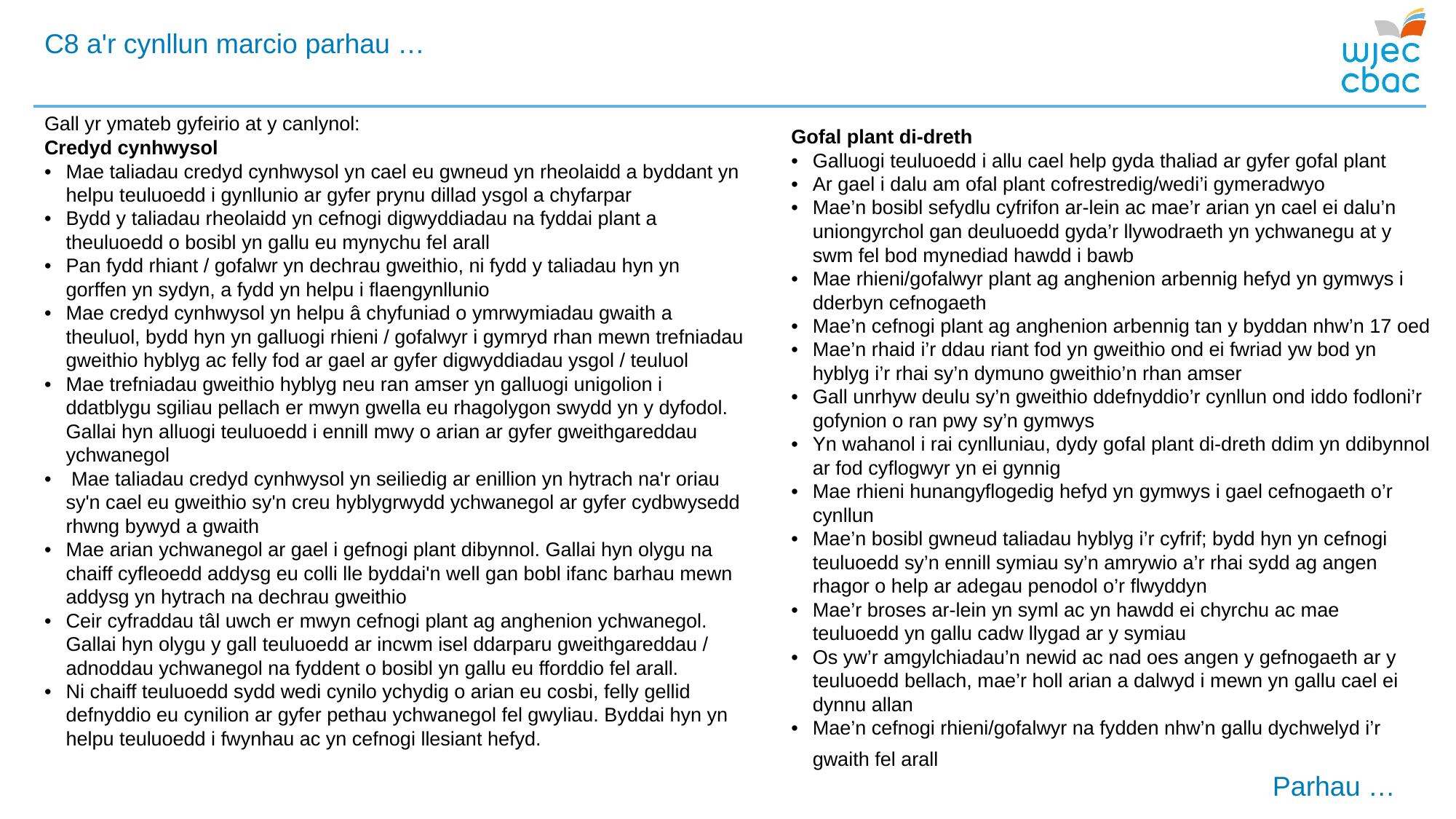

# C8 a'r cynllun marcio parhau …
Gall yr ymateb gyfeirio at y canlynol:
Credyd cynhwysol
•	Mae taliadau credyd cynhwysol yn cael eu gwneud yn rheolaidd a byddant yn helpu teuluoedd i gynllunio ar gyfer prynu dillad ysgol a chyfarpar
•	Bydd y taliadau rheolaidd yn cefnogi digwyddiadau na fyddai plant a theuluoedd o bosibl yn gallu eu mynychu fel arall
•	Pan fydd rhiant / gofalwr yn dechrau gweithio, ni fydd y taliadau hyn yn gorffen yn sydyn, a fydd yn helpu i flaengynllunio
•	Mae credyd cynhwysol yn helpu â chyfuniad o ymrwymiadau gwaith a theuluol, bydd hyn yn galluogi rhieni / gofalwyr i gymryd rhan mewn trefniadau gweithio hyblyg ac felly fod ar gael ar gyfer digwyddiadau ysgol / teuluol
•	Mae trefniadau gweithio hyblyg neu ran amser yn galluogi unigolion i ddatblygu sgiliau pellach er mwyn gwella eu rhagolygon swydd yn y dyfodol. Gallai hyn alluogi teuluoedd i ennill mwy o arian ar gyfer gweithgareddau ychwanegol
•	 Mae taliadau credyd cynhwysol yn seiliedig ar enillion yn hytrach na'r oriau sy'n cael eu gweithio sy'n creu hyblygrwydd ychwanegol ar gyfer cydbwysedd rhwng bywyd a gwaith
•	Mae arian ychwanegol ar gael i gefnogi plant dibynnol. Gallai hyn olygu na chaiff cyfleoedd addysg eu colli lle byddai'n well gan bobl ifanc barhau mewn addysg yn hytrach na dechrau gweithio
•	Ceir cyfraddau tâl uwch er mwyn cefnogi plant ag anghenion ychwanegol. Gallai hyn olygu y gall teuluoedd ar incwm isel ddarparu gweithgareddau / adnoddau ychwanegol na fyddent o bosibl yn gallu eu fforddio fel arall.
•	Ni chaiff teuluoedd sydd wedi cynilo ychydig o arian eu cosbi, felly gellid defnyddio eu cynilion ar gyfer pethau ychwanegol fel gwyliau. Byddai hyn yn helpu teuluoedd i fwynhau ac yn cefnogi llesiant hefyd.

Gofal plant di-dreth
•	Galluogi teuluoedd i allu cael help gyda thaliad ar gyfer gofal plant
•	Ar gael i dalu am ofal plant cofrestredig/wedi’i gymeradwyo
•	Mae’n bosibl sefydlu cyfrifon ar-lein ac mae’r arian yn cael ei dalu’n uniongyrchol gan deuluoedd gyda’r llywodraeth yn ychwanegu at y swm fel bod mynediad hawdd i bawb
•	Mae rhieni/gofalwyr plant ag anghenion arbennig hefyd yn gymwys i dderbyn cefnogaeth
•	Mae’n cefnogi plant ag anghenion arbennig tan y byddan nhw’n 17 oed
•	Mae’n rhaid i’r ddau riant fod yn gweithio ond ei fwriad yw bod yn hyblyg i’r rhai sy’n dymuno gweithio’n rhan amser
•	Gall unrhyw deulu sy’n gweithio ddefnyddio’r cynllun ond iddo fodloni’r gofynion o ran pwy sy’n gymwys
•	Yn wahanol i rai cynlluniau, dydy gofal plant di-dreth ddim yn ddibynnol ar fod cyflogwyr yn ei gynnig
•	Mae rhieni hunangyflogedig hefyd yn gymwys i gael cefnogaeth o’r cynllun
•	Mae’n bosibl gwneud taliadau hyblyg i’r cyfrif; bydd hyn yn cefnogi teuluoedd sy’n ennill symiau sy’n amrywio a’r rhai sydd ag angen rhagor o help ar adegau penodol o’r flwyddyn
•	Mae’r broses ar-lein yn syml ac yn hawdd ei chyrchu ac mae teuluoedd yn gallu cadw llygad ar y symiau
•	Os yw’r amgylchiadau’n newid ac nad oes angen y gefnogaeth ar y teuluoedd bellach, mae’r holl arian a dalwyd i mewn yn gallu cael ei dynnu allan
•	Mae’n cefnogi rhieni/gofalwyr na fydden nhw’n gallu dychwelyd i’r gwaith fel arall
Parhau …